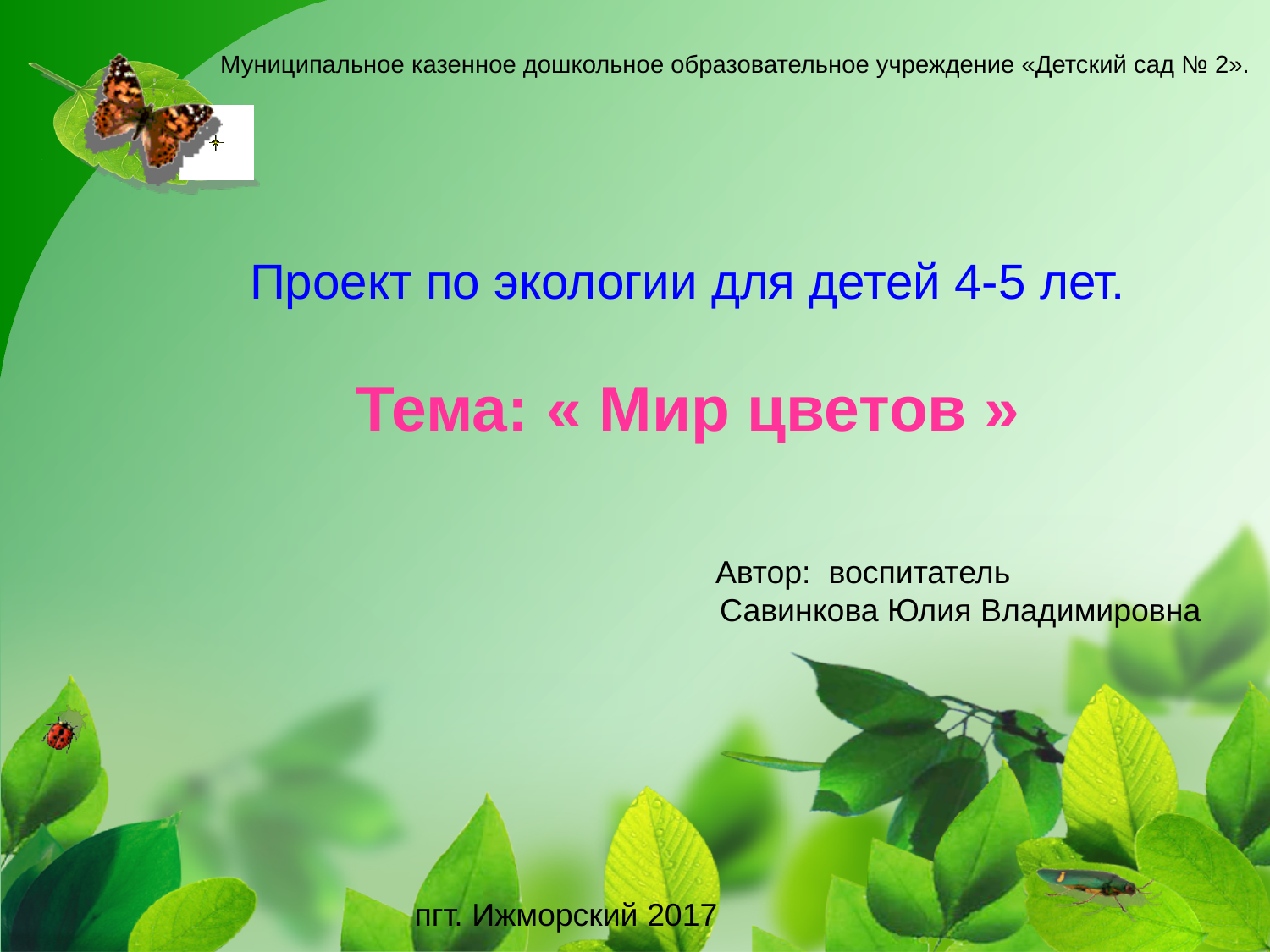

Муниципальное казенное дошкольное образовательное учреждение «Детский сад № 2».
Проект по экологии для детей 4-5 лет.

Тема: « Мир цветов »

             Автор:  воспитатель
                                  Савинкова Юлия Владимировна

пгт. Ижморский 2017